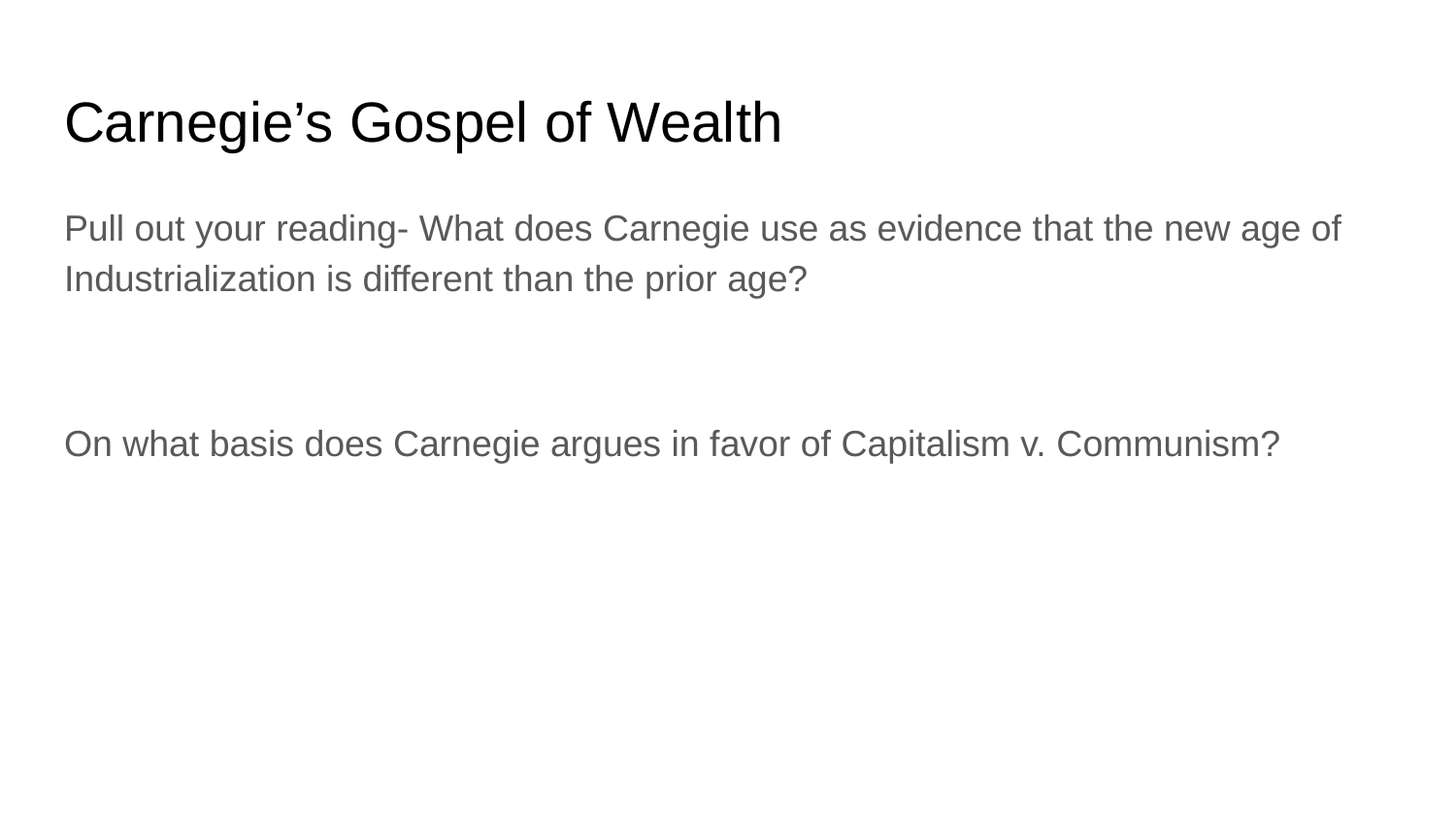

# Carnegie’s Gospel of Wealth
Pull out your reading- What does Carnegie use as evidence that the new age of Industrialization is different than the prior age?

On what basis does Carnegie argues in favor of Capitalism v. Communism?